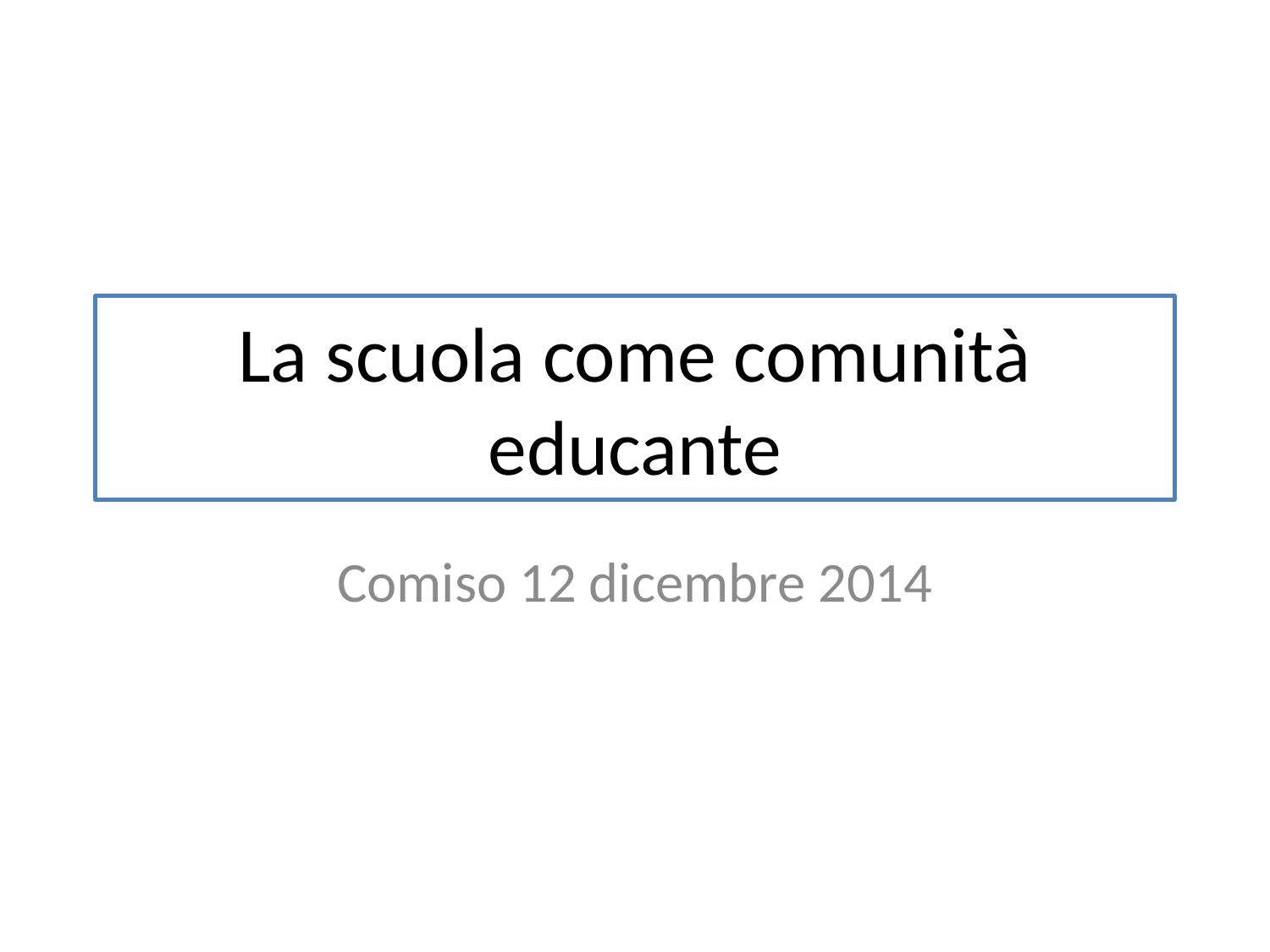

# La scuola come comunità educante
Comiso 12 dicembre 2014